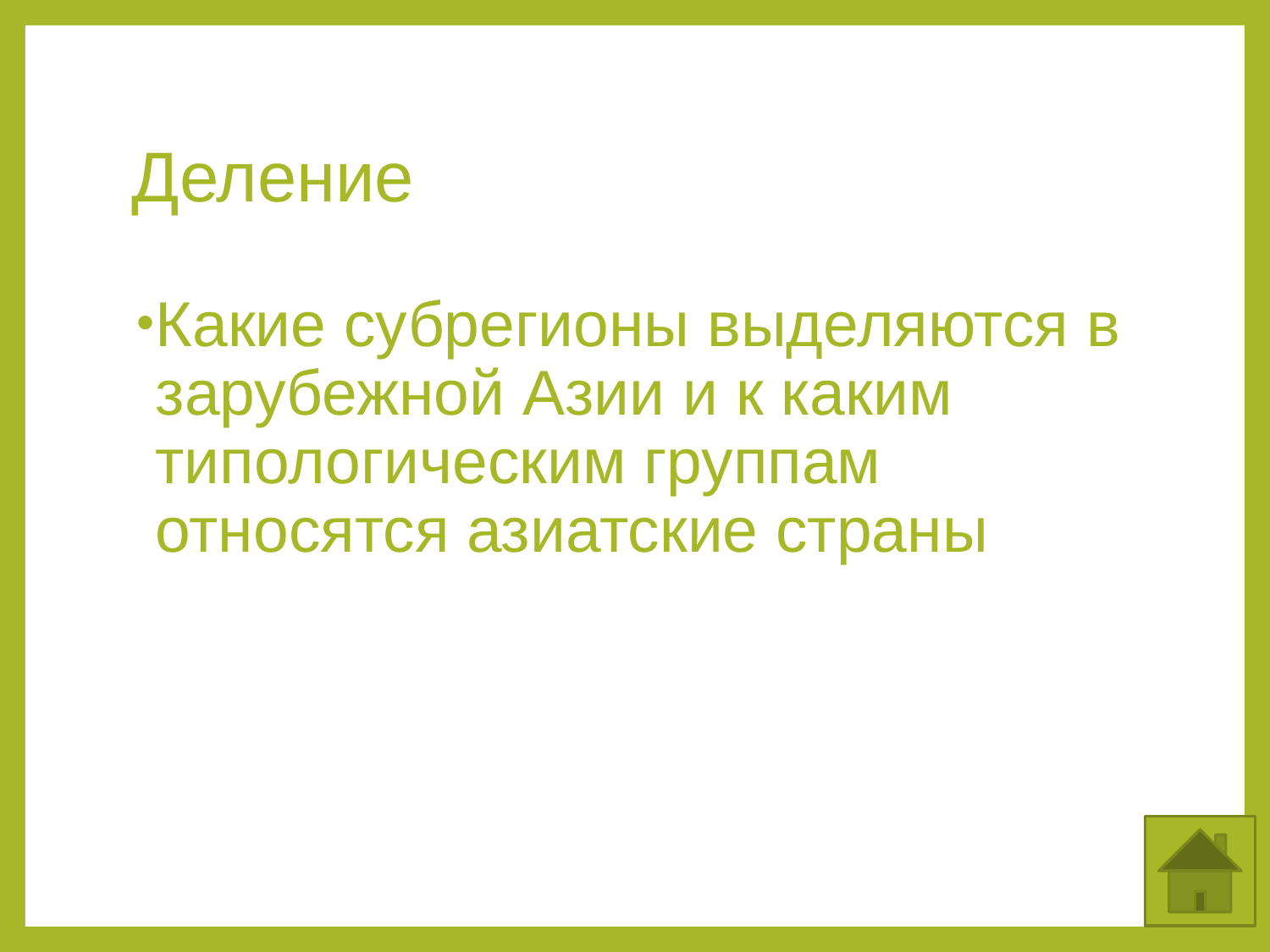

# Деление
Какие субрегионы выделяются в зарубежной Азии и к каким типологическим группам относятся азиатские страны